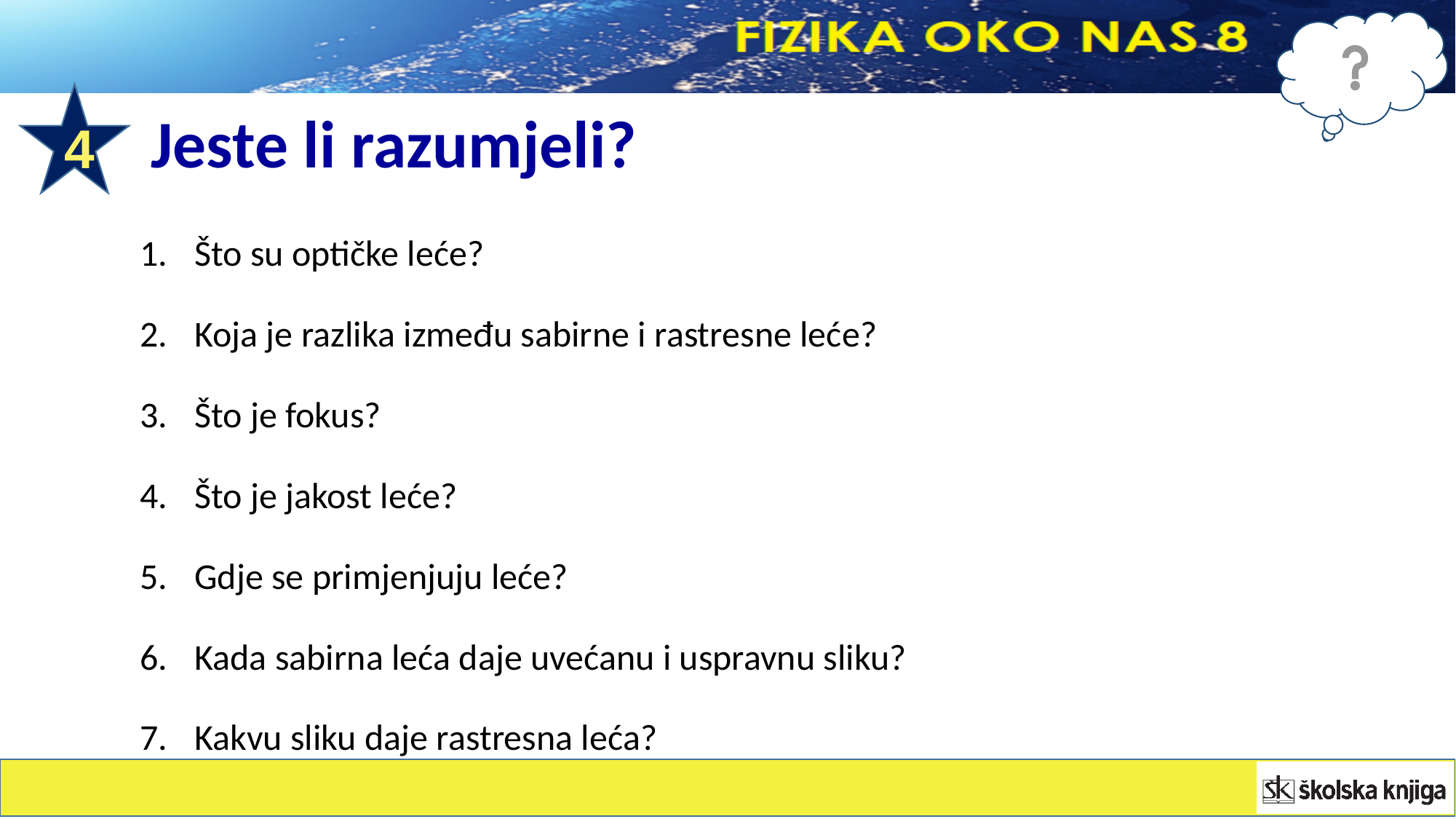

4
Jeste li razumjeli?
Što su optičke leće?
Koja je razlika između sabirne i rastresne leće?
Što je fokus?
Što je jakost leće?
Gdje se primjenjuju leće?
Kada sabirna leća daje uvećanu i uspravnu sliku?
Kakvu sliku daje rastresna leća?